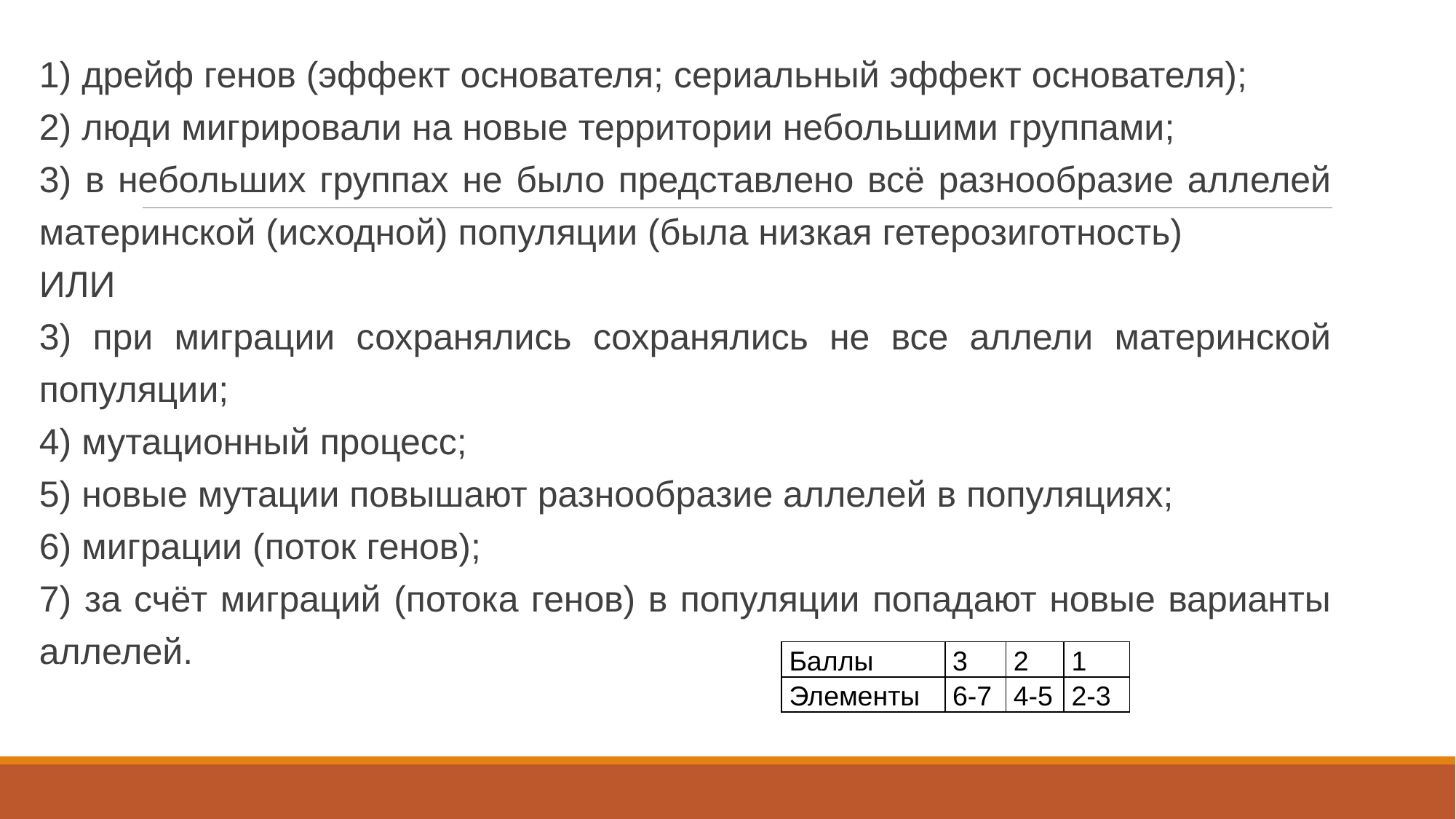

1) дрейф генов (эффект основателя; сериальный эффект основателя);
2) люди мигрировали на новые территории небольшими группами;
3) в небольших группах не было представлено всё разнообразие аллелей материнской (исходной) популяции (была низкая гетерозиготность)
ИЛИ
3) при миграции сохранялись сохранялись не все аллели материнской популяции;
4) мутационный процесс;
5) новые мутации повышают разнообразие аллелей в популяциях;
6) миграции (поток генов);
7) за счёт миграций (потока генов) в популяции попадают новые варианты аллелей.

| Баллы | 3 | 2 | 1 |
| --- | --- | --- | --- |
| Элементы | 6-7 | 4-5 | 2-3 |